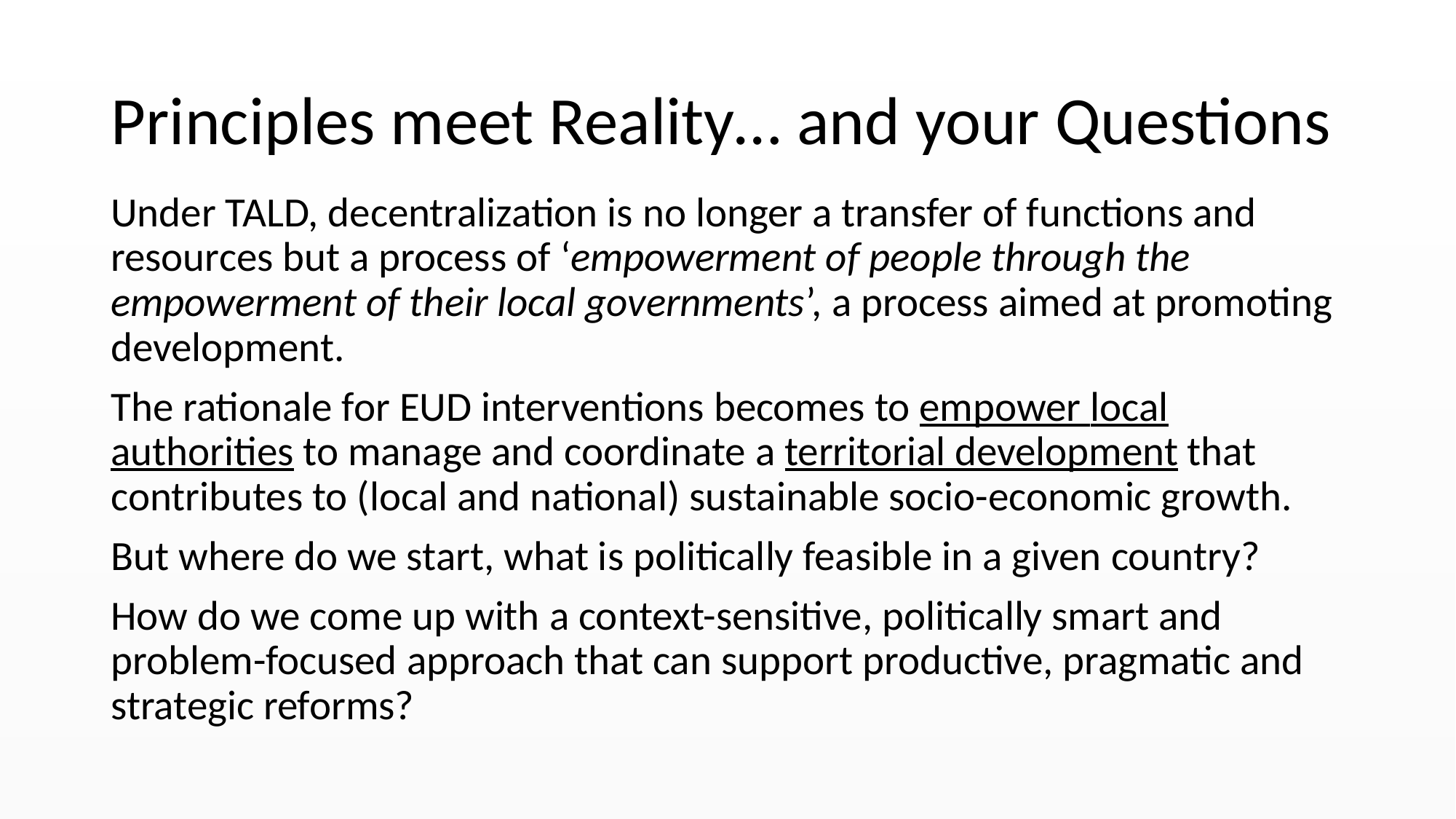

# Principles meet Reality… and your Questions
Under TALD, decentralization is no longer a transfer of functions and resources but a process of ‘empowerment of people through the empowerment of their local governments’, a process aimed at promoting development.
The rationale for EUD interventions becomes to empower local authorities to manage and coordinate a territorial development that contributes to (local and national) sustainable socio-economic growth.
But where do we start, what is politically feasible in a given country?
How do we come up with a context-sensitive, politically smart and problem-focused approach that can support productive, pragmatic and strategic reforms?